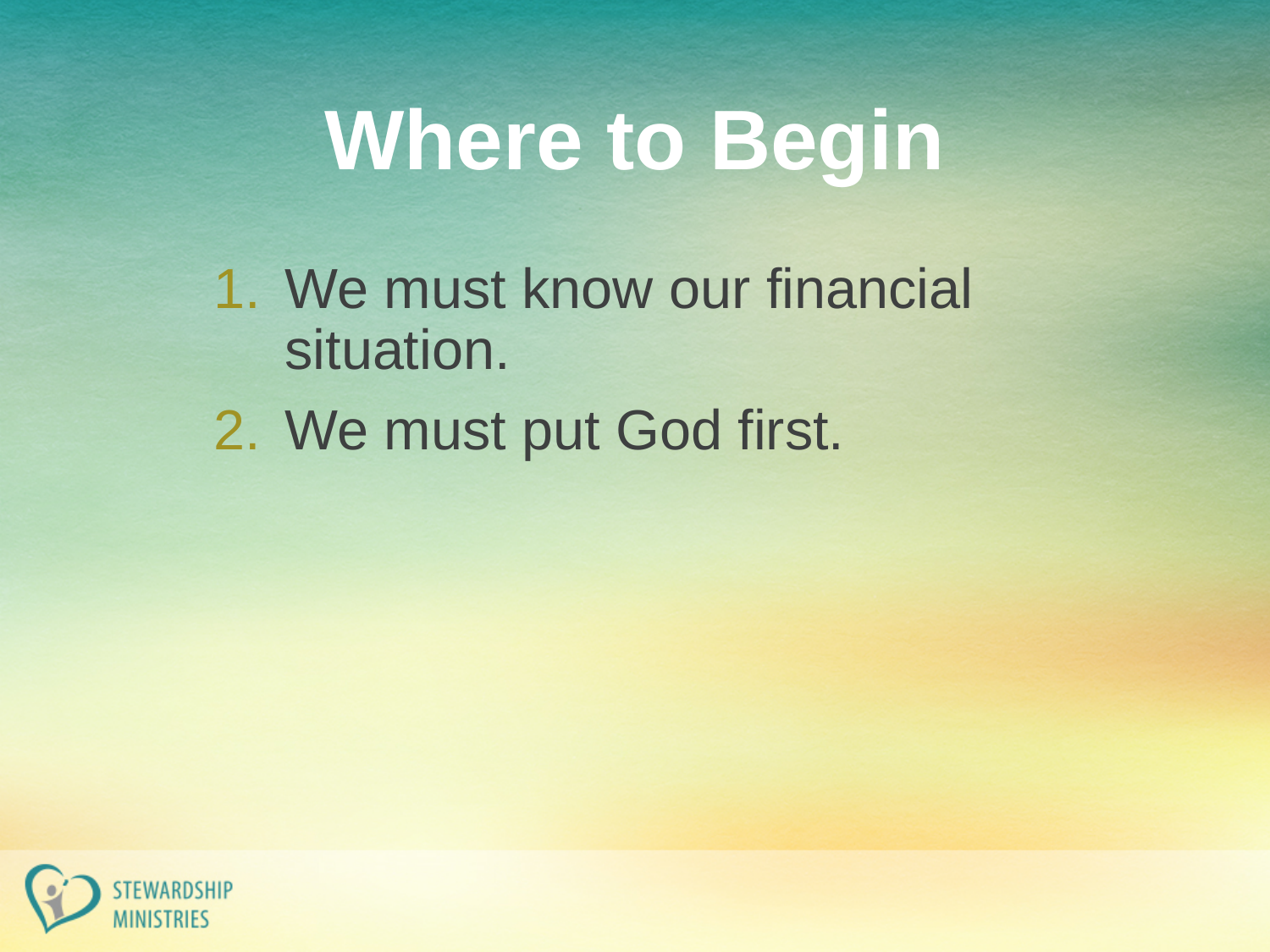

# Where to Begin
We must know our financial situation.
We must put God first.